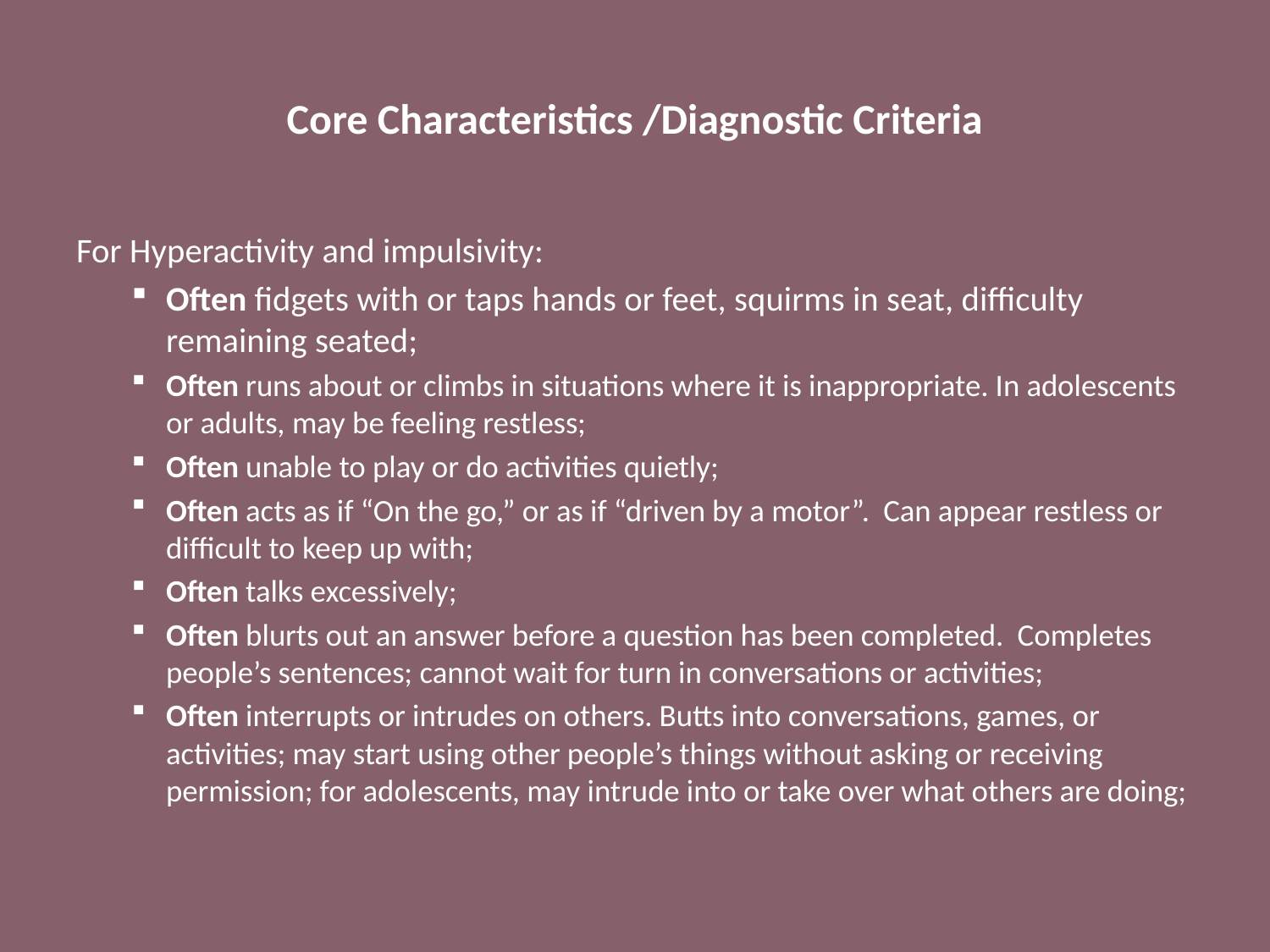

# Core Characteristics /Diagnostic Criteria
For Hyperactivity and impulsivity:
Often fidgets with or taps hands or feet, squirms in seat, difficulty remaining seated;
Often runs about or climbs in situations where it is inappropriate. In adolescents or adults, may be feeling restless;
Often unable to play or do activities quietly;
Often acts as if “On the go,” or as if “driven by a motor”.  Can appear restless or difficult to keep up with;
Often talks excessively;
Often blurts out an answer before a question has been completed.  Completes people’s sentences; cannot wait for turn in conversations or activities;
Often interrupts or intrudes on others. Butts into conversations, games, or activities; may start using other people’s things without asking or receiving permission; for adolescents, may intrude into or take over what others are doing;